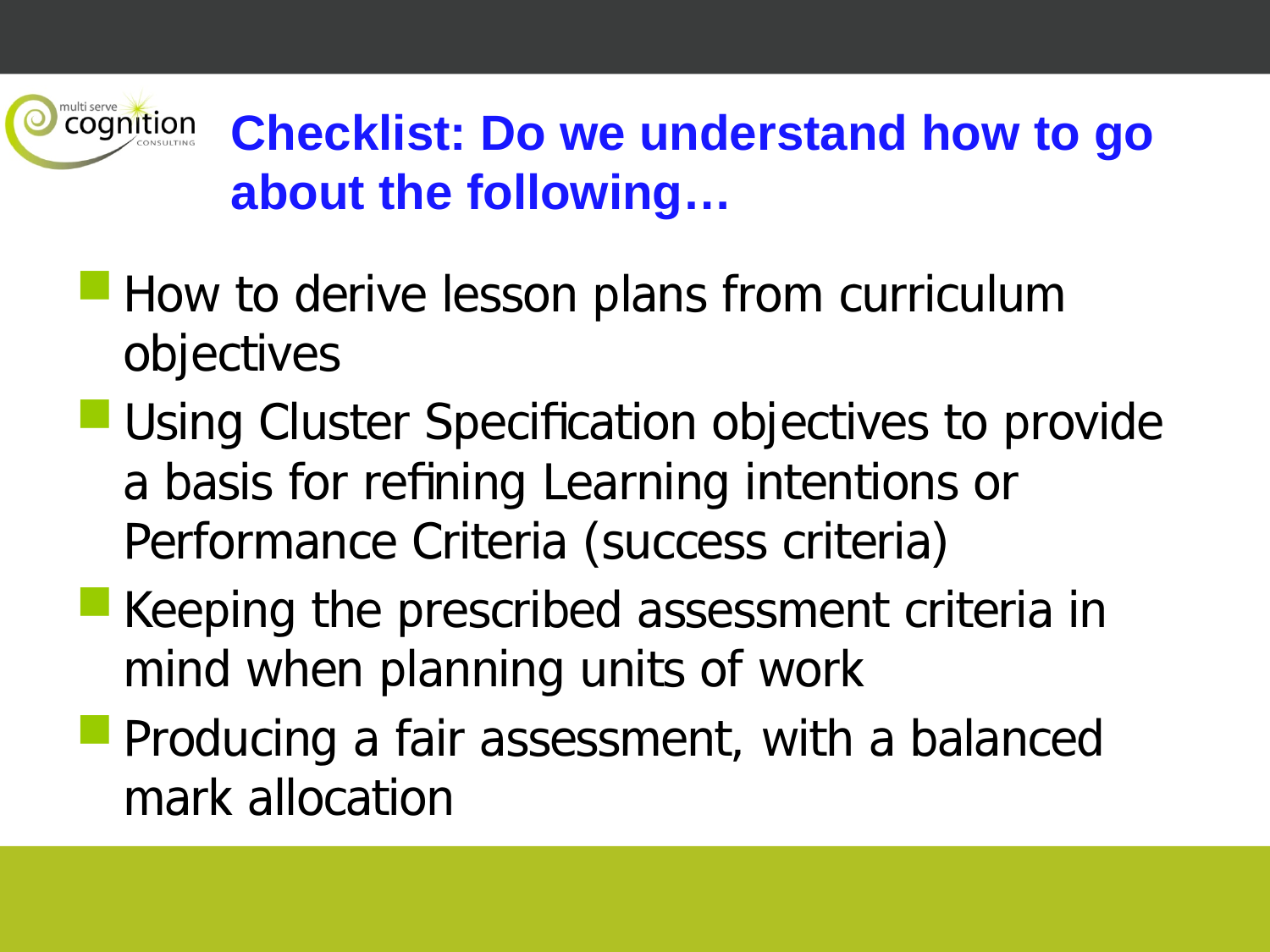

# Checklist: Do we understand how to go about the following…
How to derive lesson plans from curriculum objectives
Using Cluster Specification objectives to provide a basis for refining Learning intentions or Performance Criteria (success criteria)
Keeping the prescribed assessment criteria in mind when planning units of work
Producing a fair assessment, with a balanced mark allocation